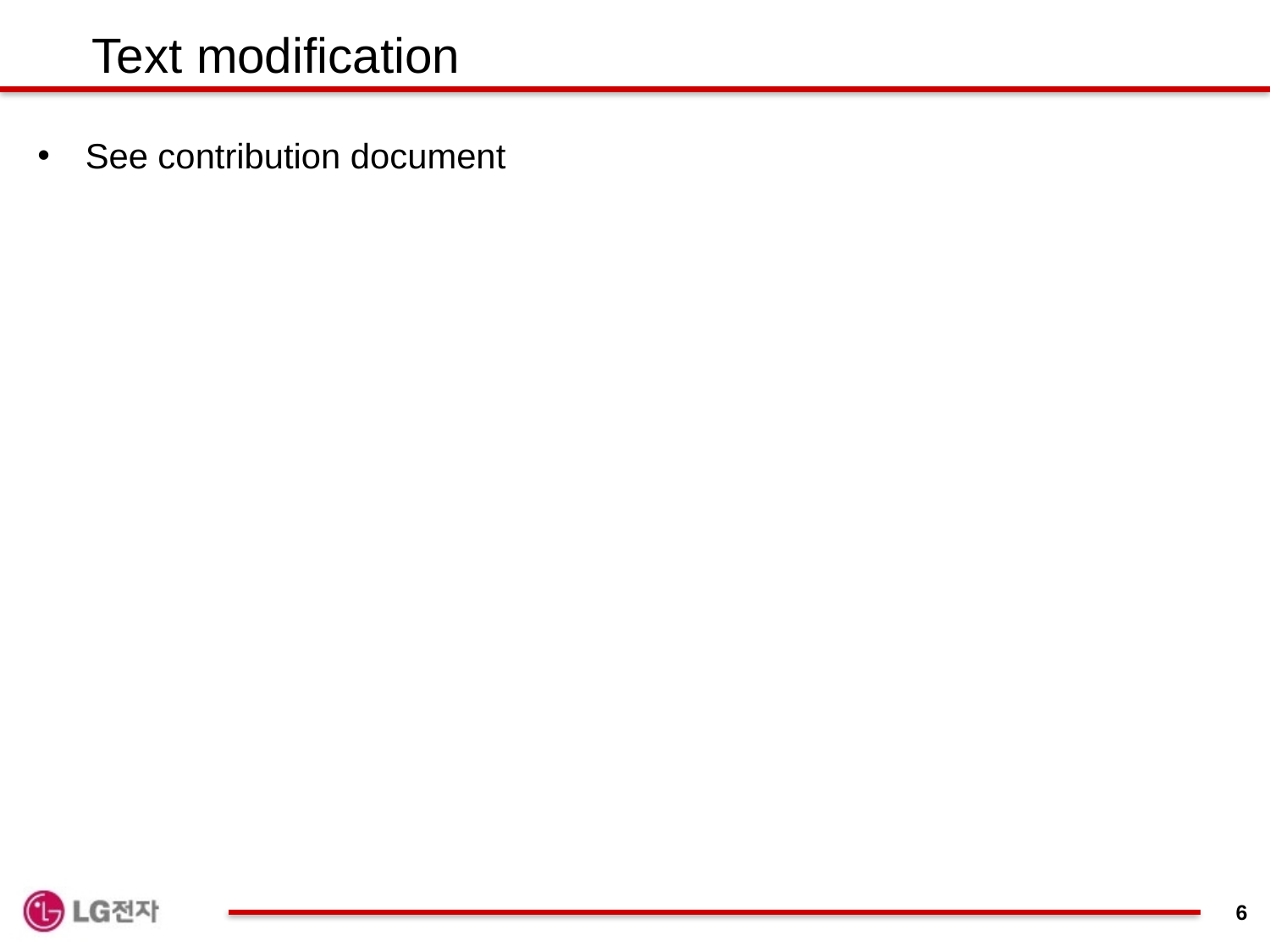

# Text modification
See contribution document

6